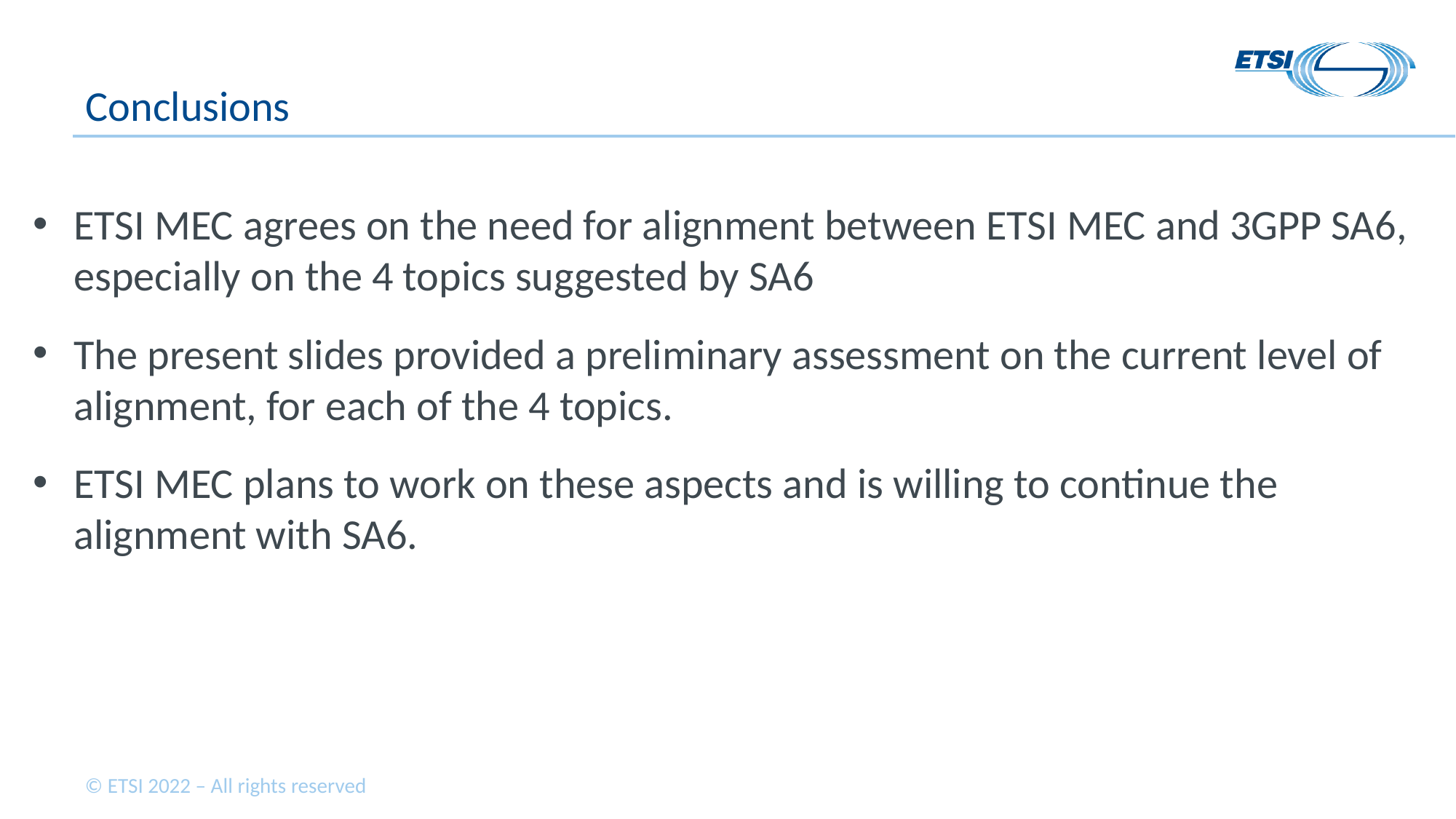

# Conclusions
ETSI MEC agrees on the need for alignment between ETSI MEC and 3GPP SA6, especially on the 4 topics suggested by SA6
The present slides provided a preliminary assessment on the current level of alignment, for each of the 4 topics.
ETSI MEC plans to work on these aspects and is willing to continue the alignment with SA6.